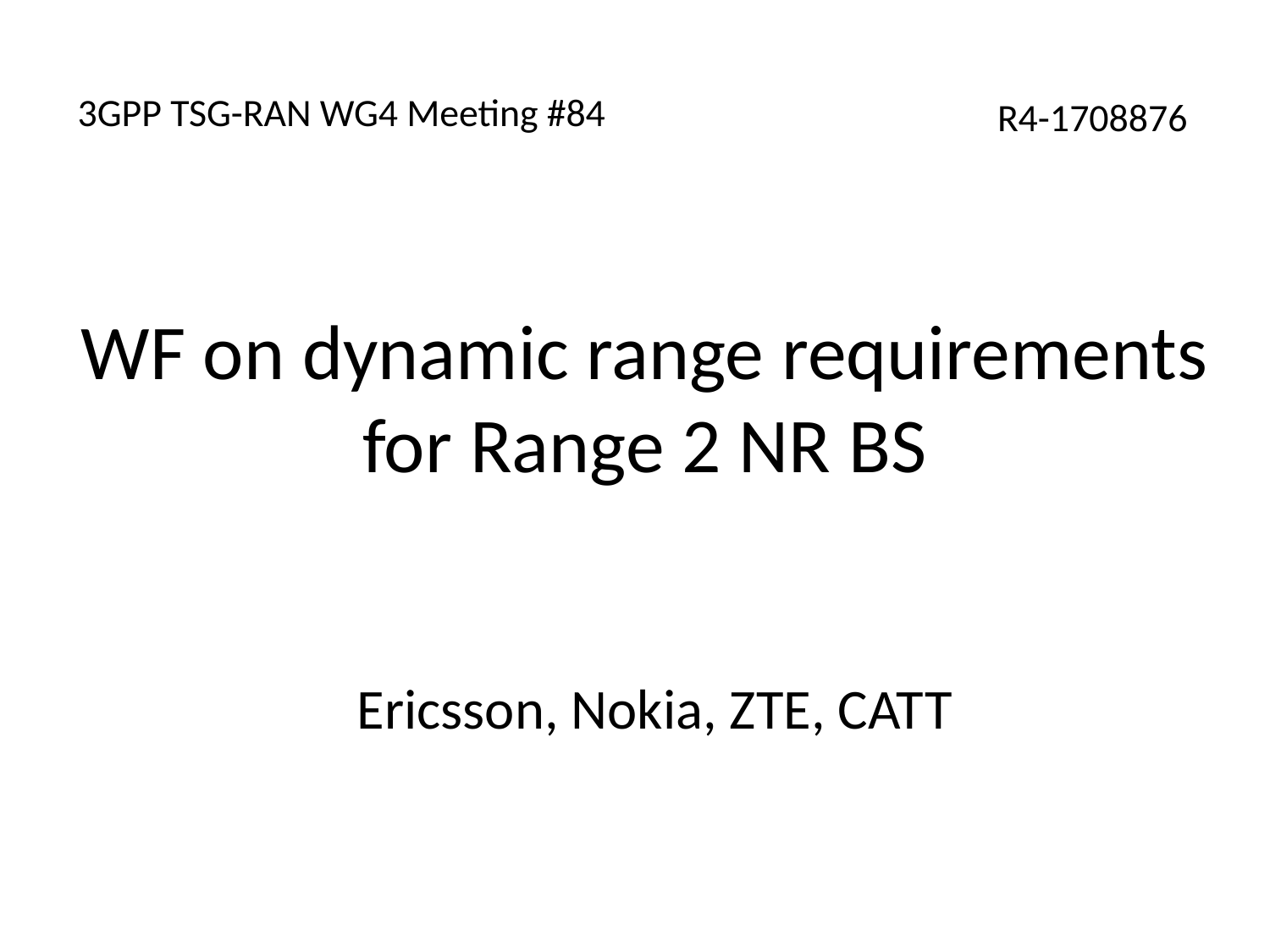

# 3GPP TSG-RAN WG4 Meeting #84
R4-1708876
WF on dynamic range requirements for Range 2 NR BS
Ericsson, Nokia, ZTE, CATT